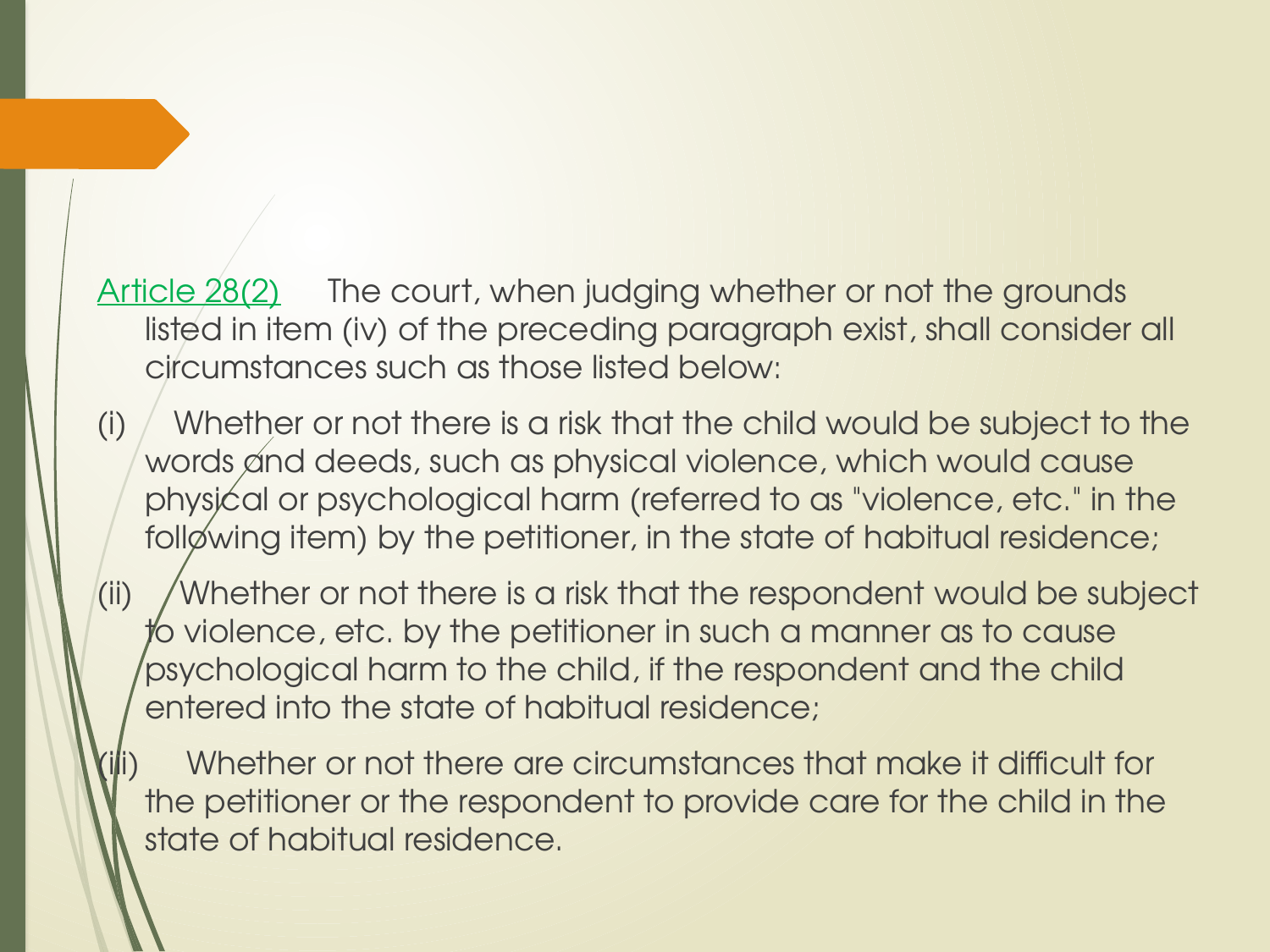

#
Article 28(2)　The court, when judging whether or not the grounds listed in item (iv) of the preceding paragraph exist, shall consider all circumstances such as those listed below:
(i)　Whether or not there is a risk that the child would be subject to the words and deeds, such as physical violence, which would cause physical or psychological harm (referred to as "violence, etc." in the following item) by the petitioner, in the state of habitual residence;
(ii)　Whether or not there is a risk that the respondent would be subject to violence, etc. by the petitioner in such a manner as to cause psychological harm to the child, if the respondent and the child entered into the state of habitual residence;
(iii)　Whether or not there are circumstances that make it difficult for the petitioner or the respondent to provide care for the child in the state of habitual residence.